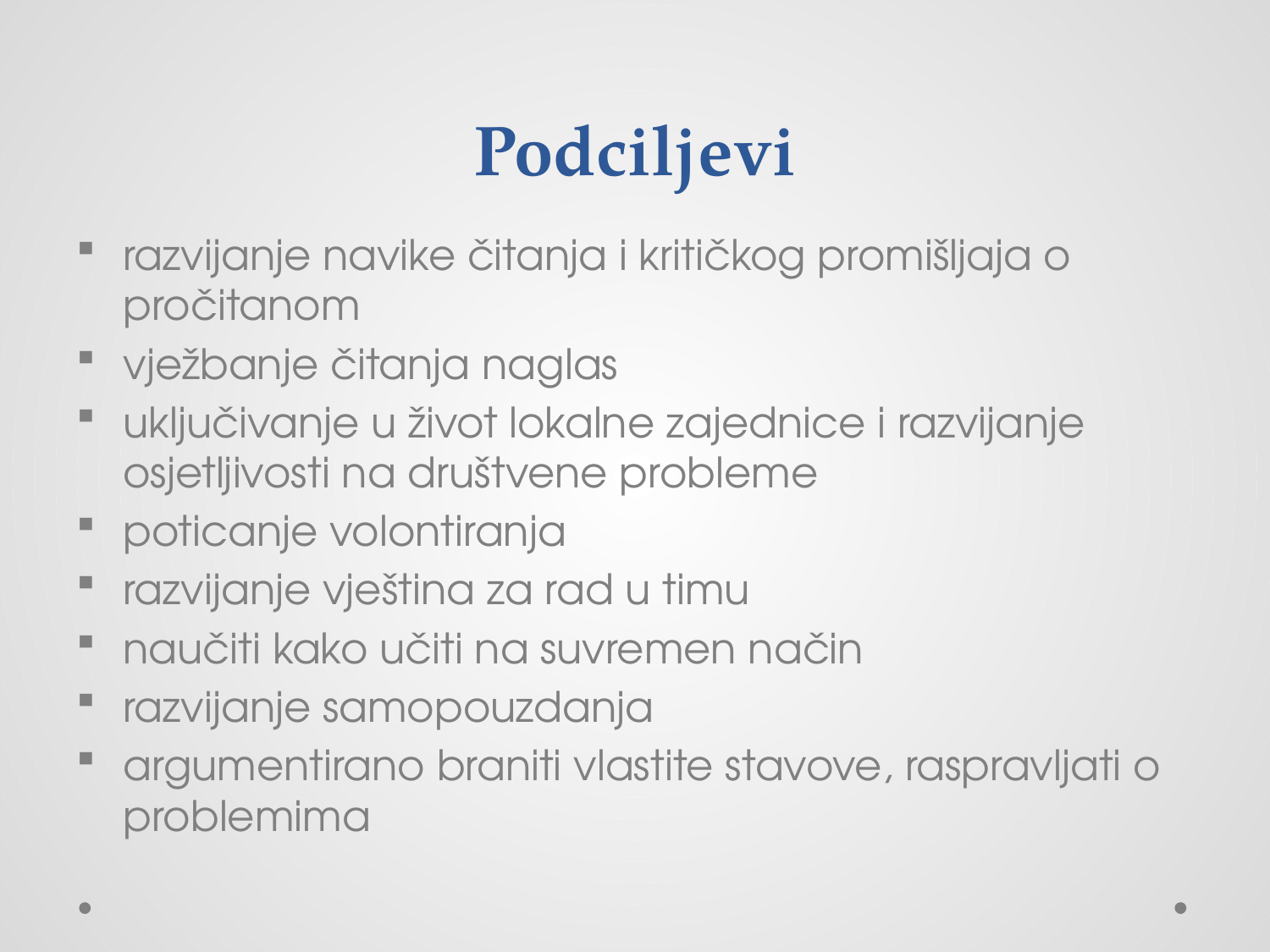

# Podciljevi
razvijanje navike čitanja i kritičkog promišljaja o pročitanom
vježbanje čitanja naglas
uključivanje u život lokalne zajednice i razvijanje osjetljivosti na društvene probleme
poticanje volontiranja
razvijanje vještina za rad u timu
naučiti kako učiti na suvremen način
razvijanje samopouzdanja
argumentirano braniti vlastite stavove, raspravljati o problemima